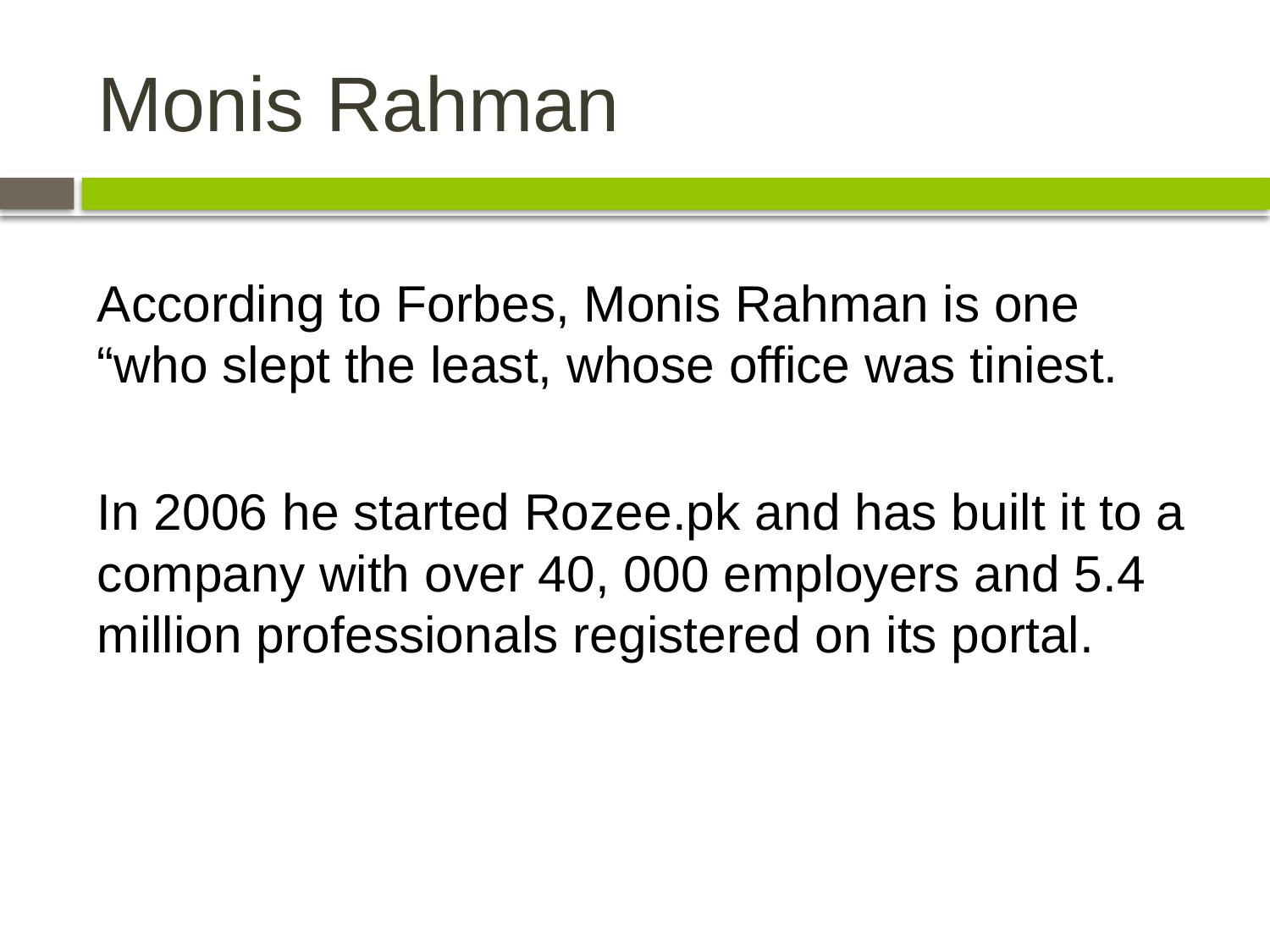

# Monis Rahman
According to Forbes, Monis Rahman is one “who slept the least, whose office was tiniest.

In 2006 he started Rozee.pk and has built it to a company with over 40, 000 employers and 5.4 million professionals registered on its portal.